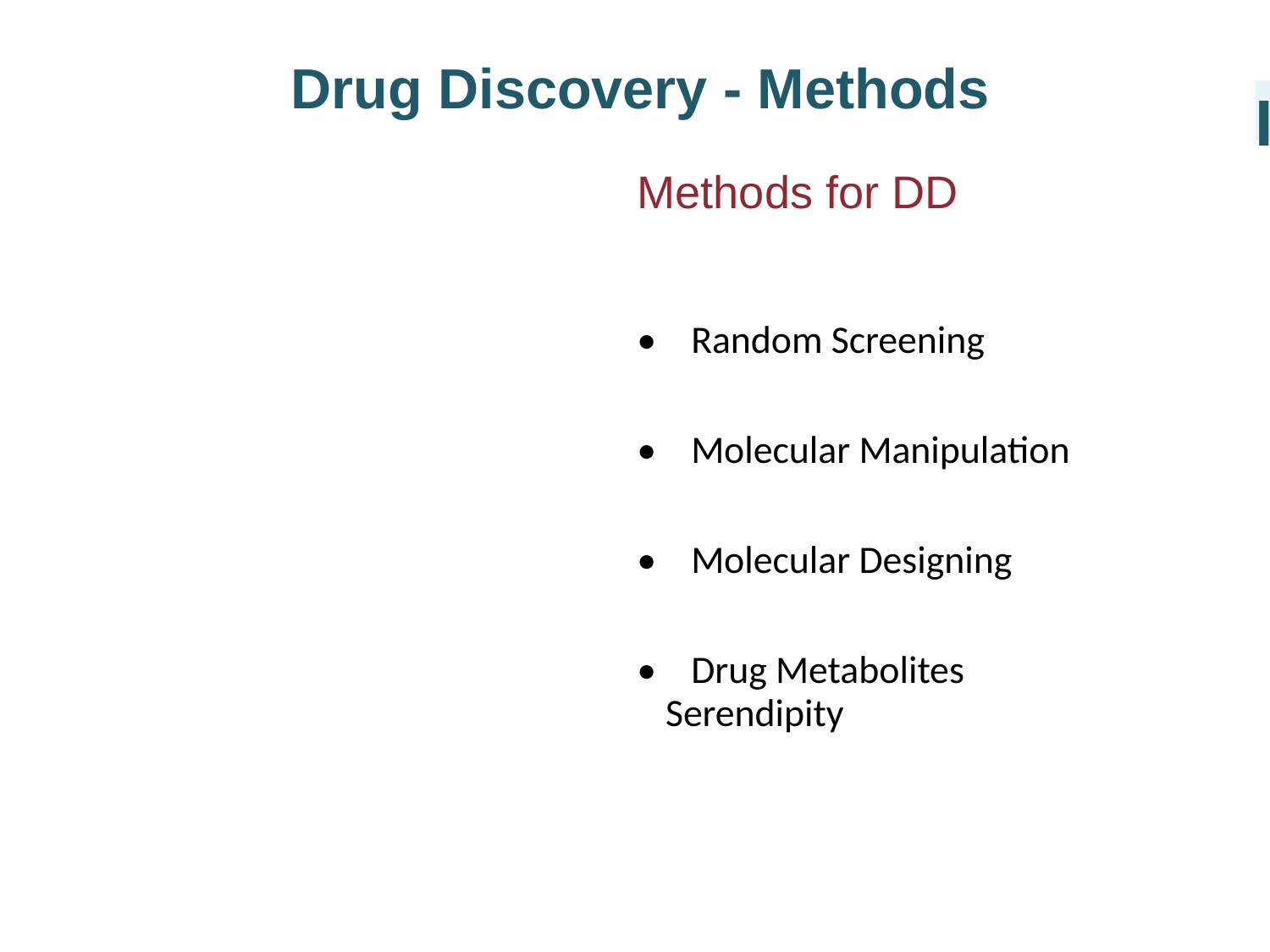

Drug Discovery - Methods
I
Methods for DD
•    Random Screening
•    Molecular Manipulation
•    Molecular Designing
•    Drug Metabolites
Serendipity